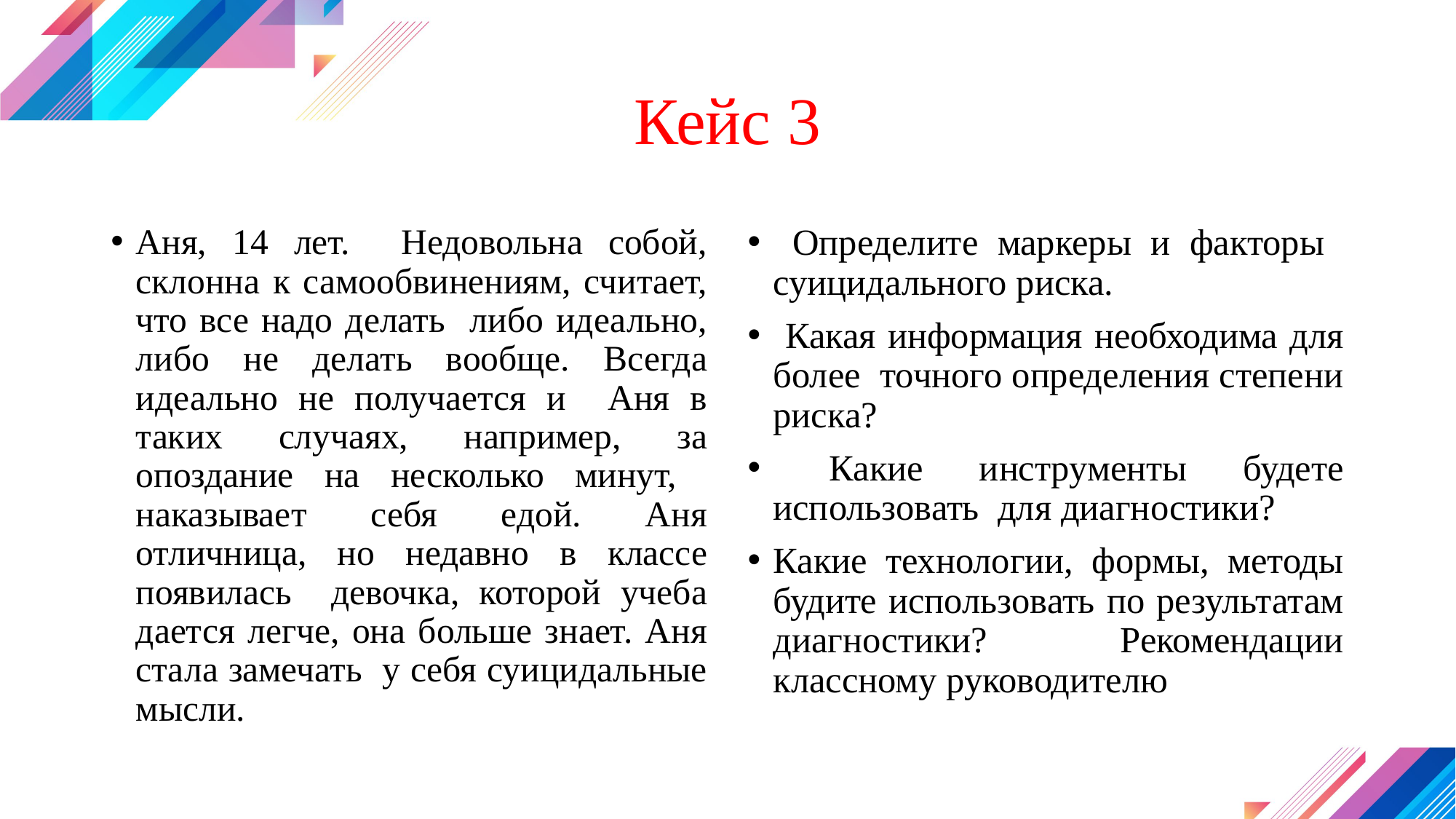

Кейс 3
Аня, 14 лет.  Недовольна собой, склонна к самообвинениям, считает, что все надо делать  либо идеально, либо не делать вообще. Всегда идеально не получается и  Аня в таких случаях, например, за опоздание на несколько минут,  наказывает себя едой. Аня отличница, но недавно в классе появилась  девочка, которой учеба дается легче, она больше знает. Аня стала замечать  у себя суицидальные мысли.
 Определите маркеры и факторы  суицидального риска.
 Какая информация необходима для более  точного определения степени риска?
 Какие инструменты будете использовать  для диагностики?
Какие технологии, формы, методы будите использовать по результатам диагностики? Рекомендации классному руководителю